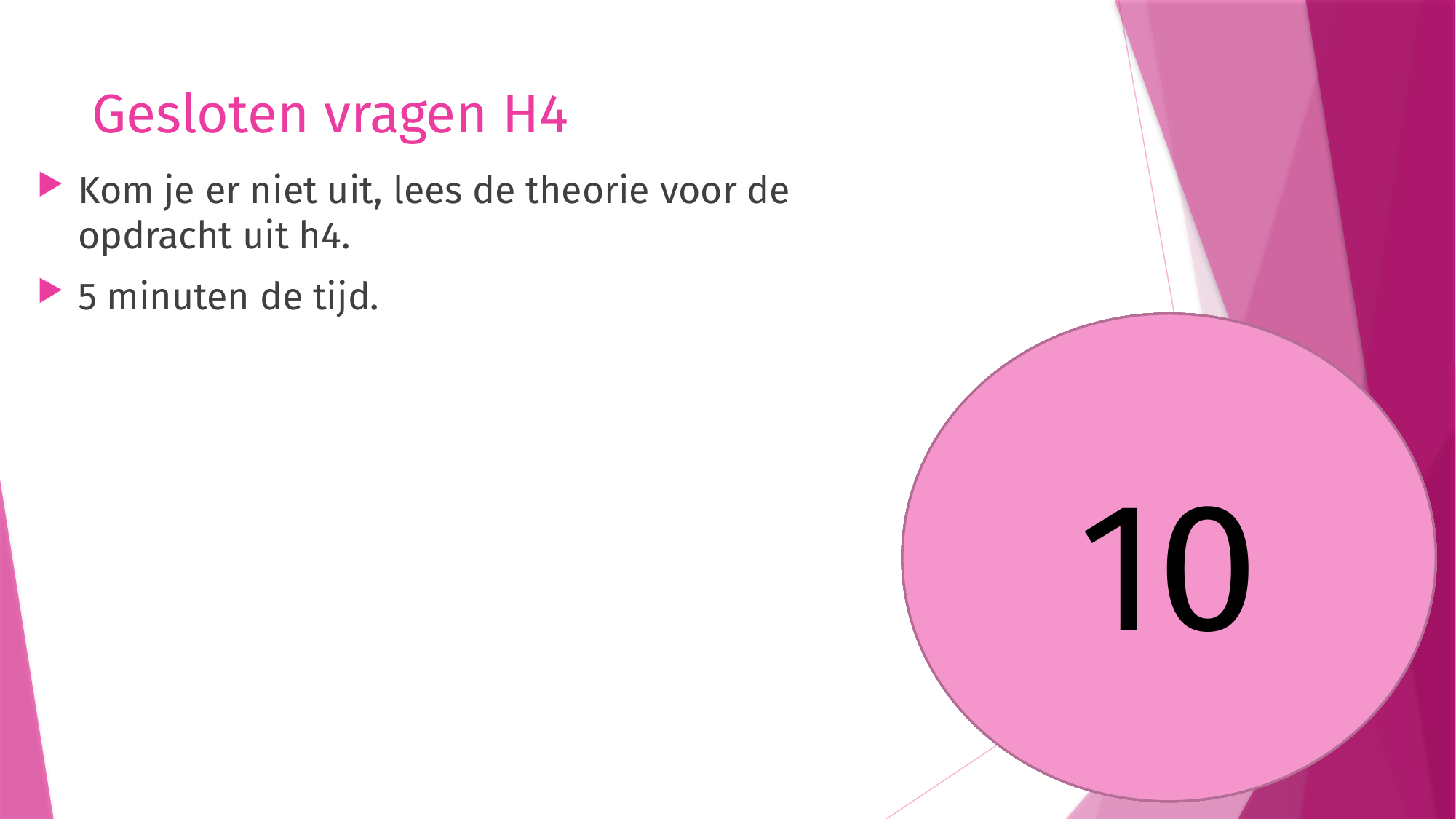

# Gesloten vragen H4
Kom je er niet uit, lees de theorie voor de opdracht uit h4.
5 minuten de tijd.
10
9
8
5
6
7
4
3
1
2